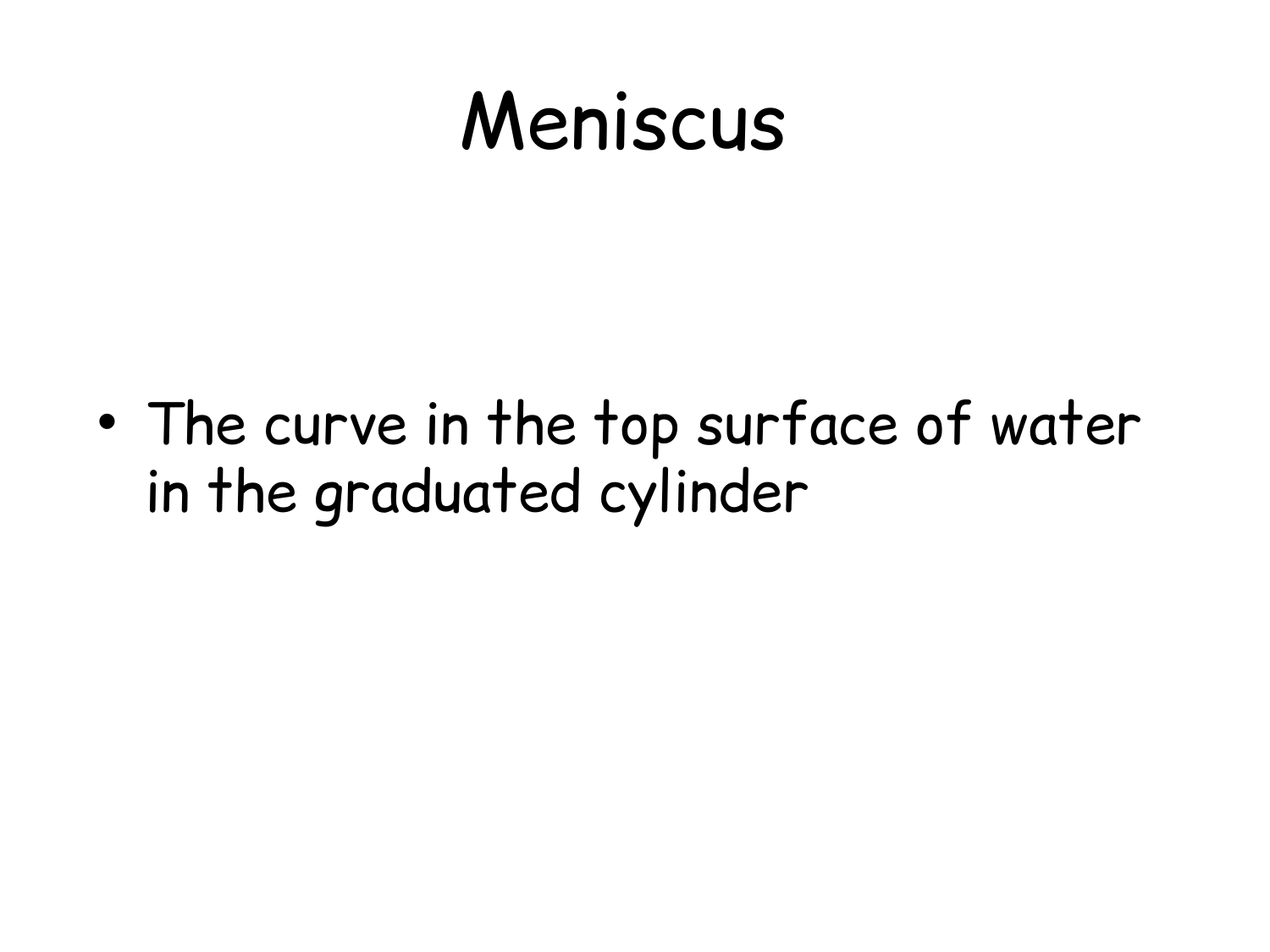

# Meniscus
The curve in the top surface of water in the graduated cylinder